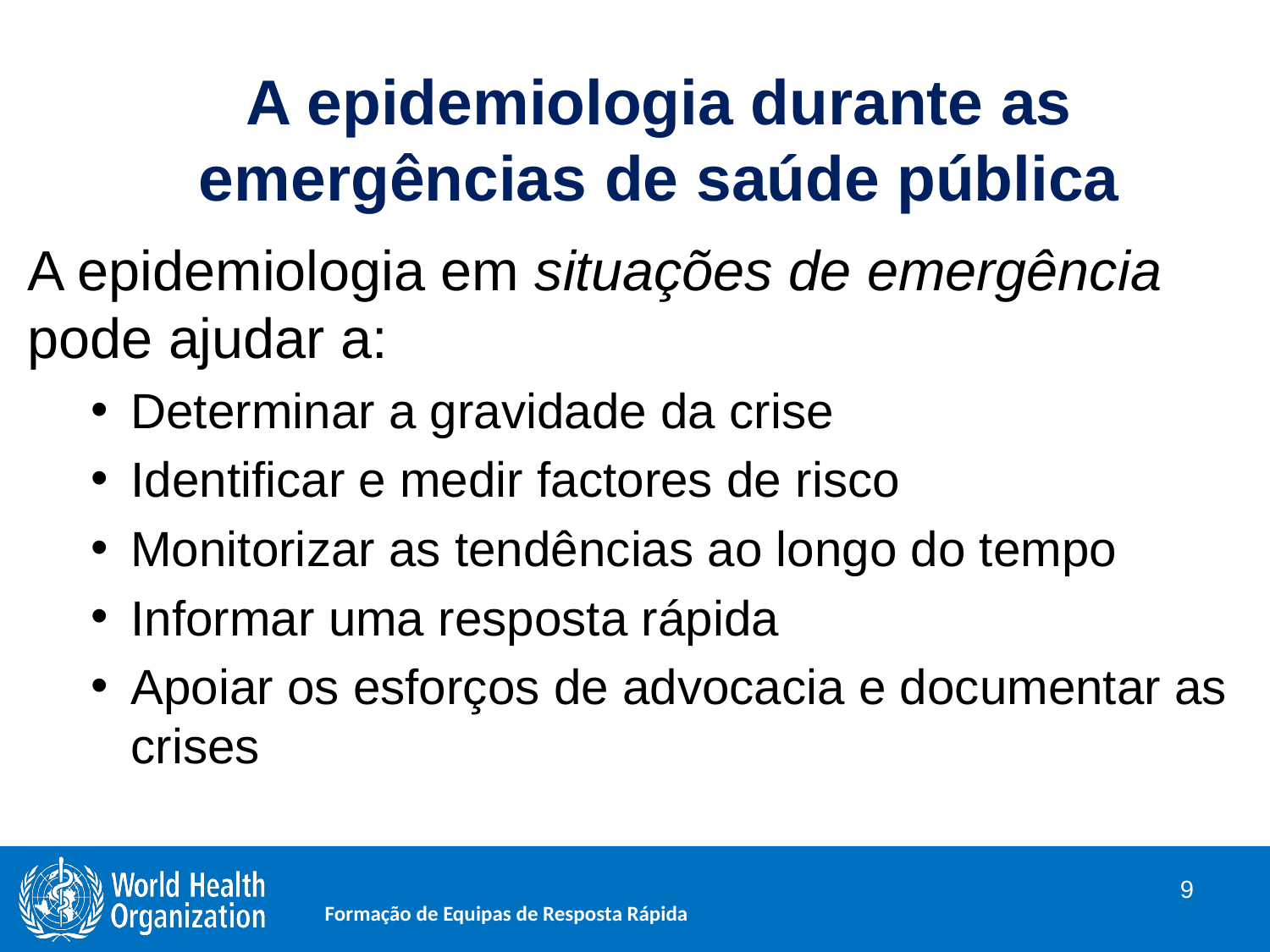

# A epidemiologia durante as emergências de saúde pública
A epidemiologia em situações de emergência  pode ajudar a:
Determinar a gravidade da crise
Identificar e medir factores de risco
Monitorizar as tendências ao longo do tempo
Informar uma resposta rápida
Apoiar os esforços de advocacia e documentar as crises
9